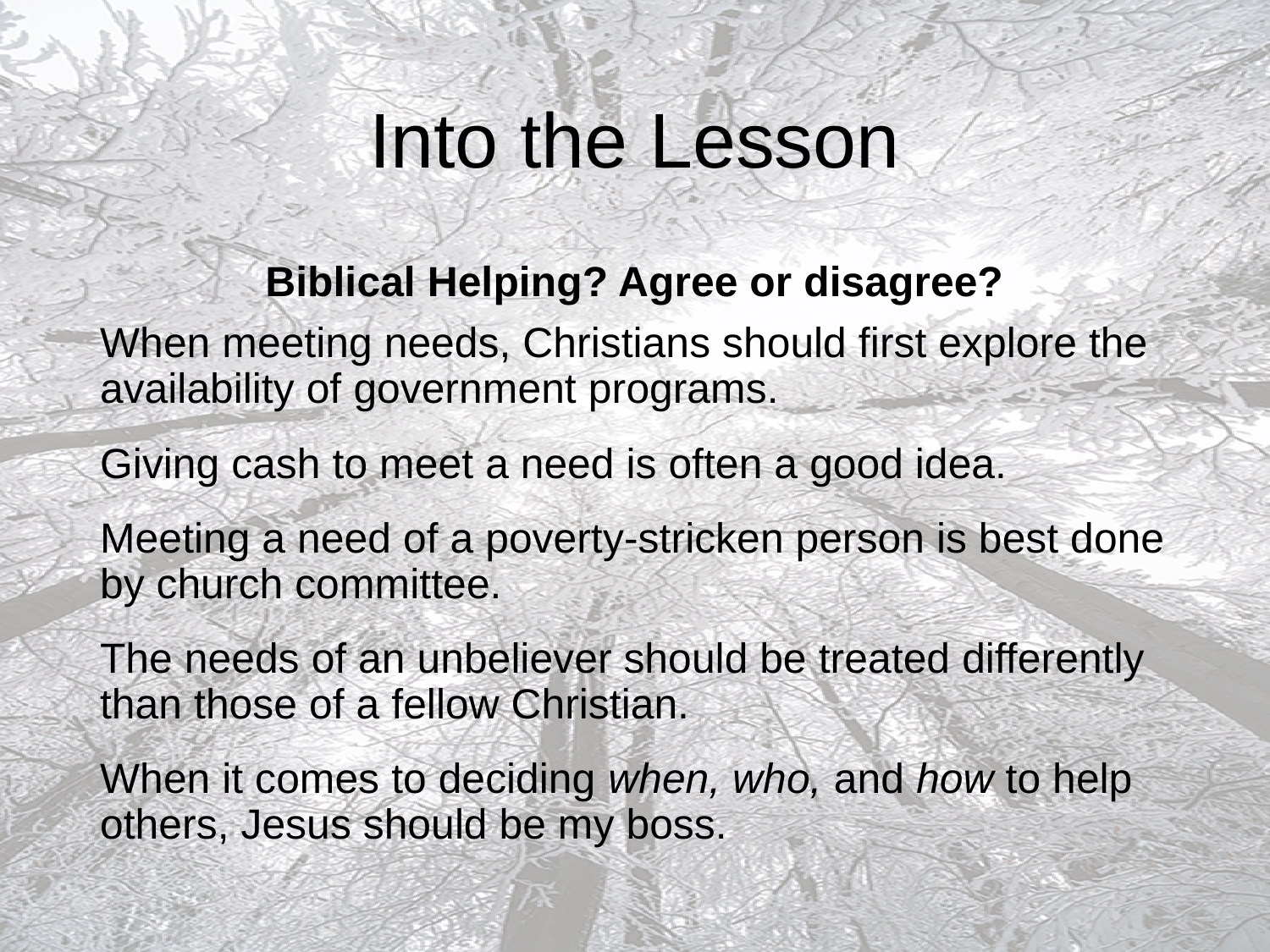

# Into the Lesson
Biblical Helping? Agree or disagree?
When meeting needs, Christians should first explore the availability of government programs.
Giving cash to meet a need is often a good idea.
Meeting a need of a poverty-stricken person is best done by church committee.
The needs of an unbeliever should be treated differently than those of a fellow Christian.
When it comes to deciding when, who, and how to help others, Jesus should be my boss.